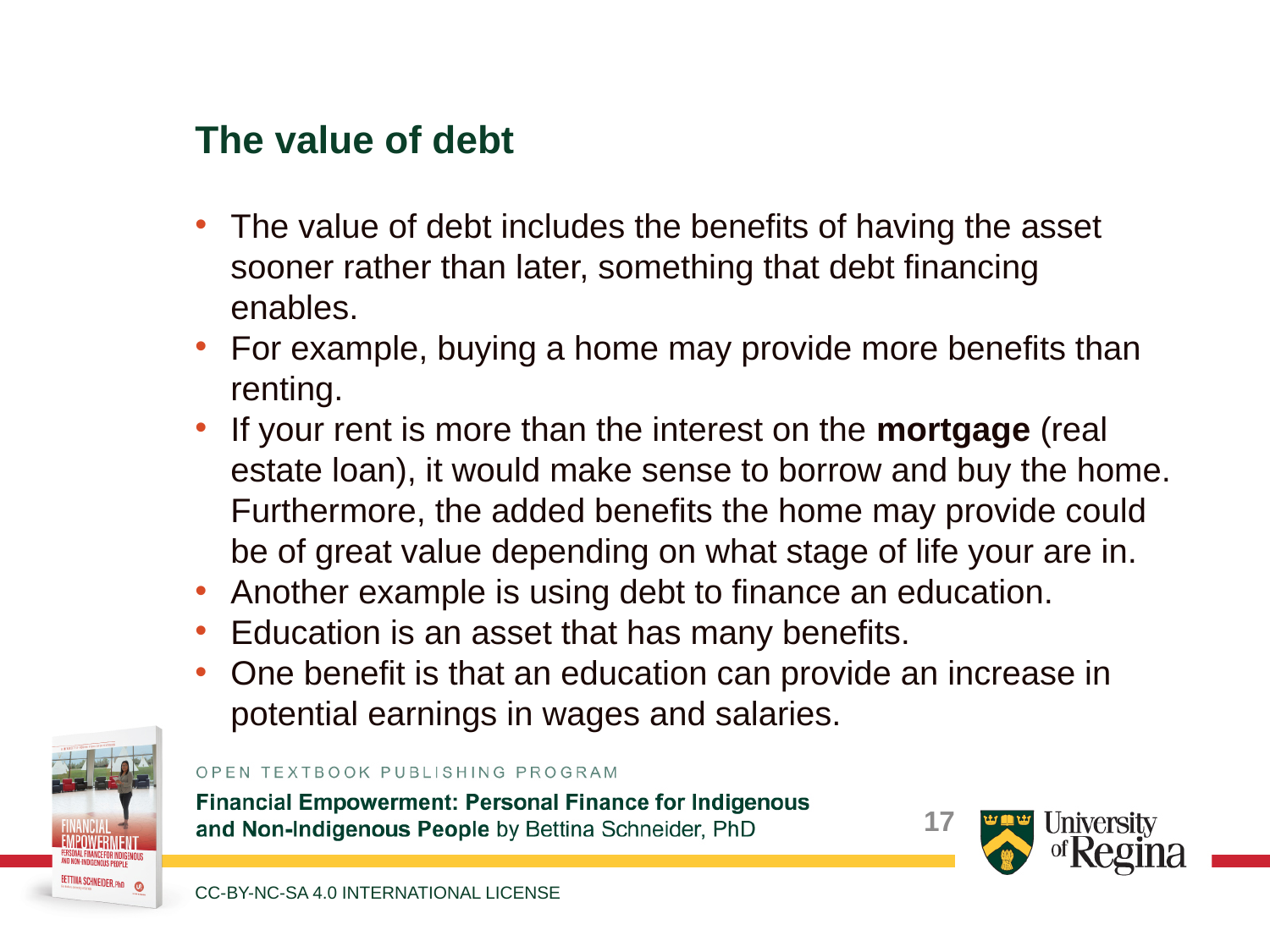

The value of debt
The value of debt includes the benefits of having the asset sooner rather than later, something that debt financing enables.
For example, buying a home may provide more benefits than renting.
If your rent is more than the interest on the mortgage (real estate loan), it would make sense to borrow and buy the home. Furthermore, the added benefits the home may provide could be of great value depending on what stage of life your are in.
Another example is using debt to finance an education.
Education is an asset that has many benefits.
One benefit is that an education can provide an increase in potential earnings in wages and salaries.

CC-BY-NC-SA 4.0 INTERNATIONAL LICENSE